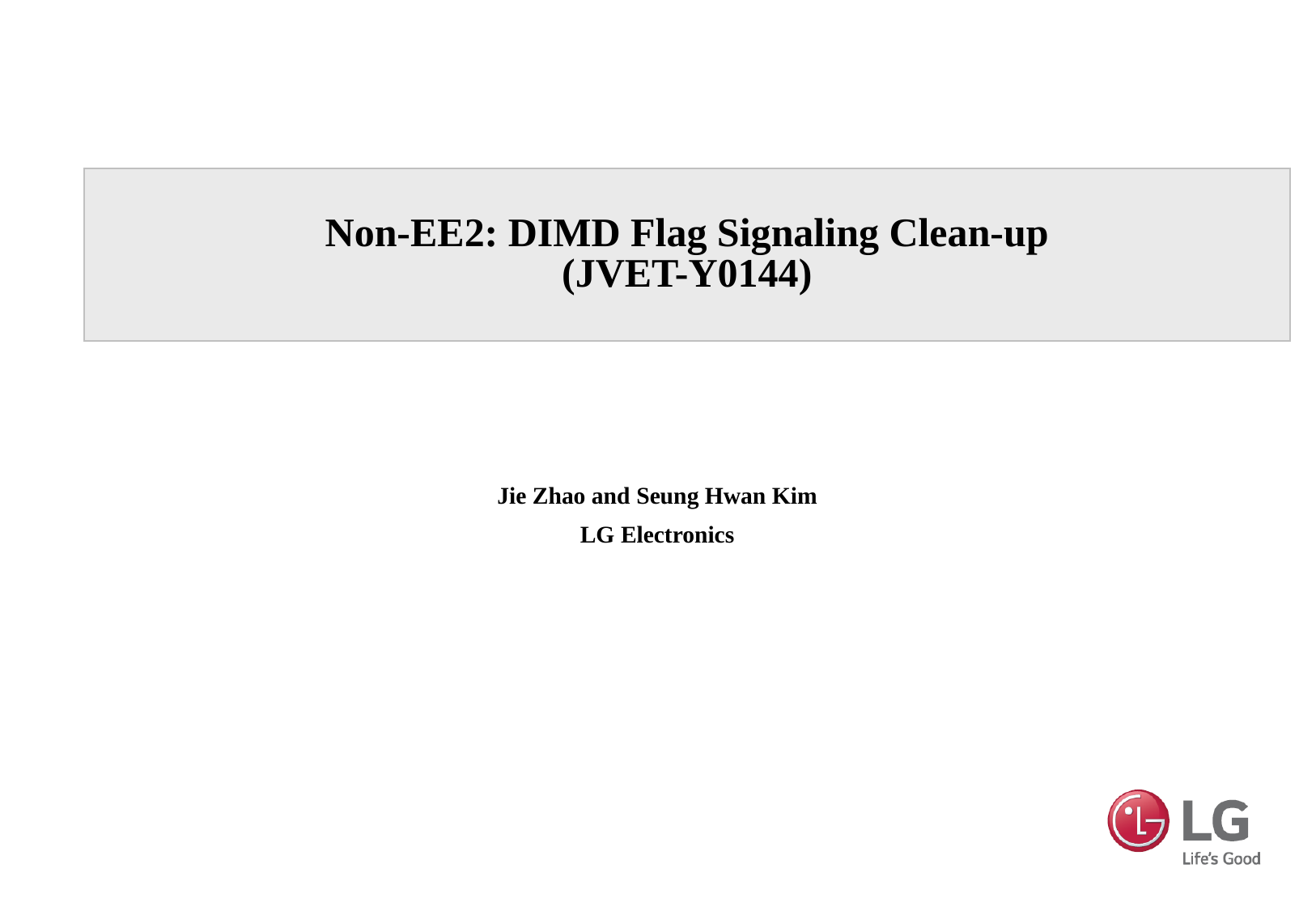

# Non-EE2: DIMD Flag Signaling Clean-up (JVET-Y0144)
Jie Zhao and Seung Hwan Kim
LG Electronics